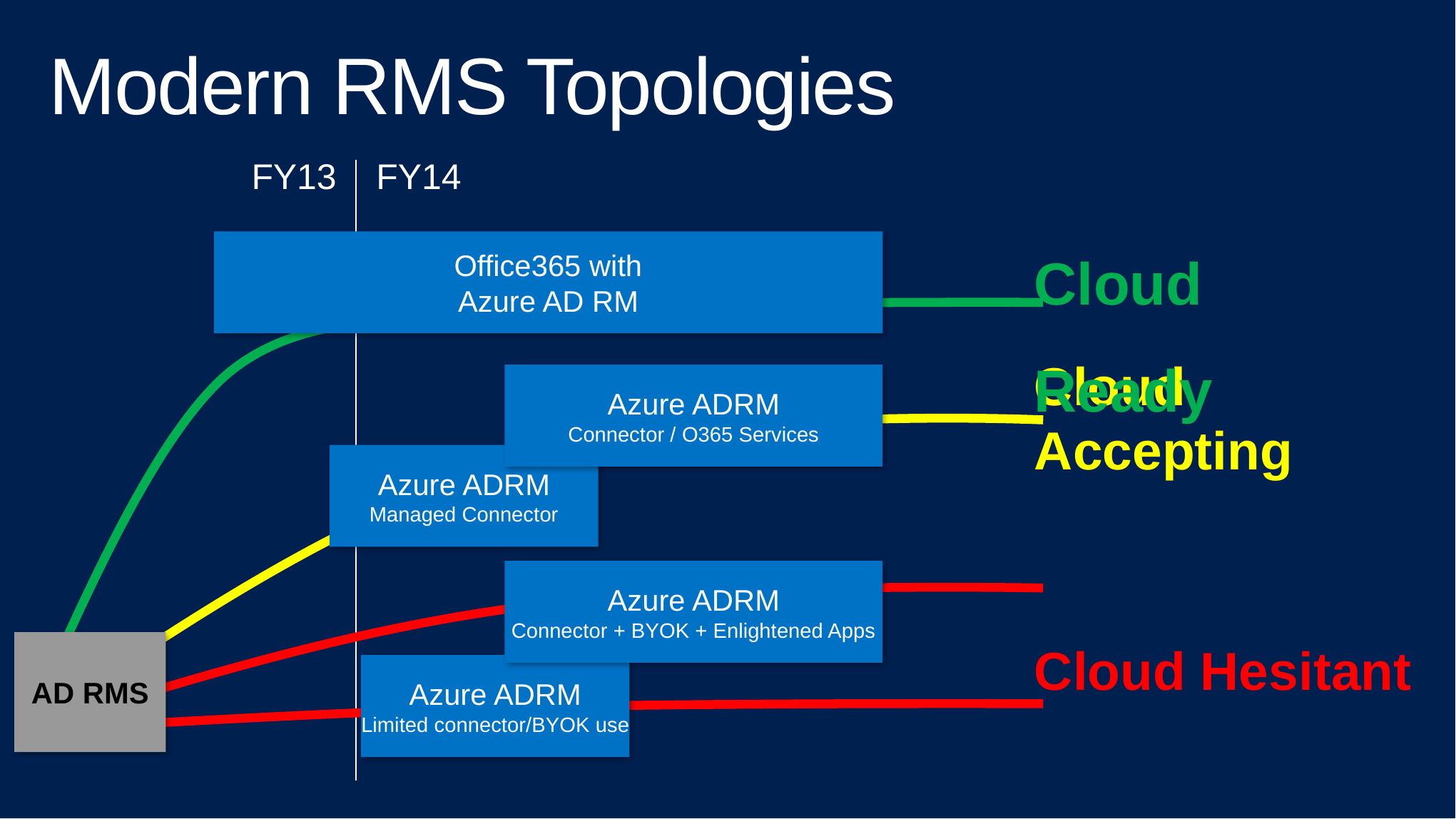

# Modern RMS Topologies
FY13    FY14
Cloud Ready
Office365 with
Azure AD RM

Cloud Accepting
Azure ADRM
Connector / O365 Services

Azure ADRM
Managed Connector
Azure ADRM
Connector + BYOK + Enlightened Apps

Cloud Hesitant
AD RMS
Azure ADRM
Limited connector/BYOK use